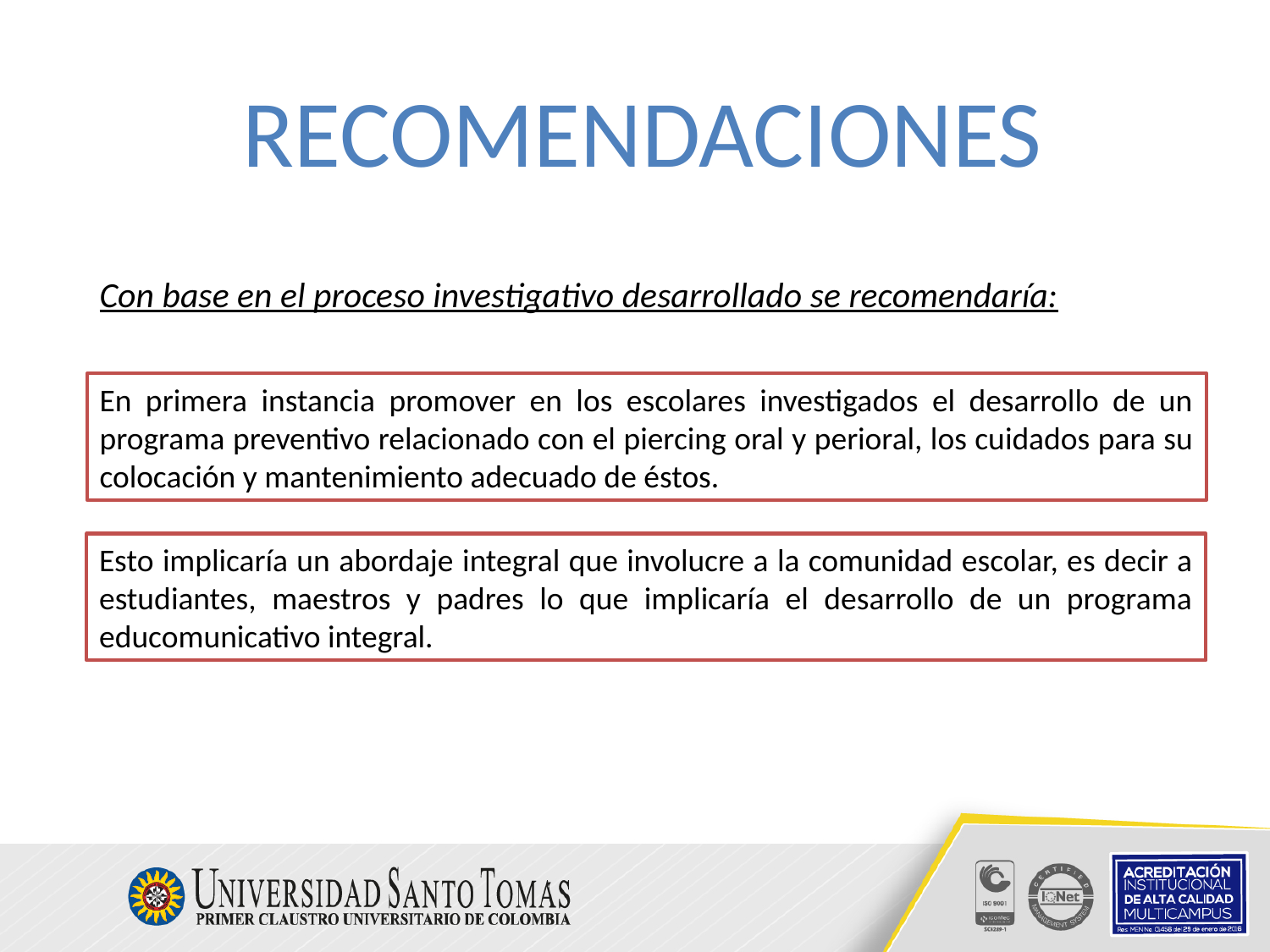

RECOMENDACIONES
Con base en el proceso investigativo desarrollado se recomendaría:

En primera instancia promover en los escolares investigados el desarrollo de un programa preventivo relacionado con el piercing oral y perioral, los cuidados para su colocación y mantenimiento adecuado de éstos.
Esto implicaría un abordaje integral que involucre a la comunidad escolar, es decir a estudiantes, maestros y padres lo que implicaría el desarrollo de un programa educomunicativo integral.